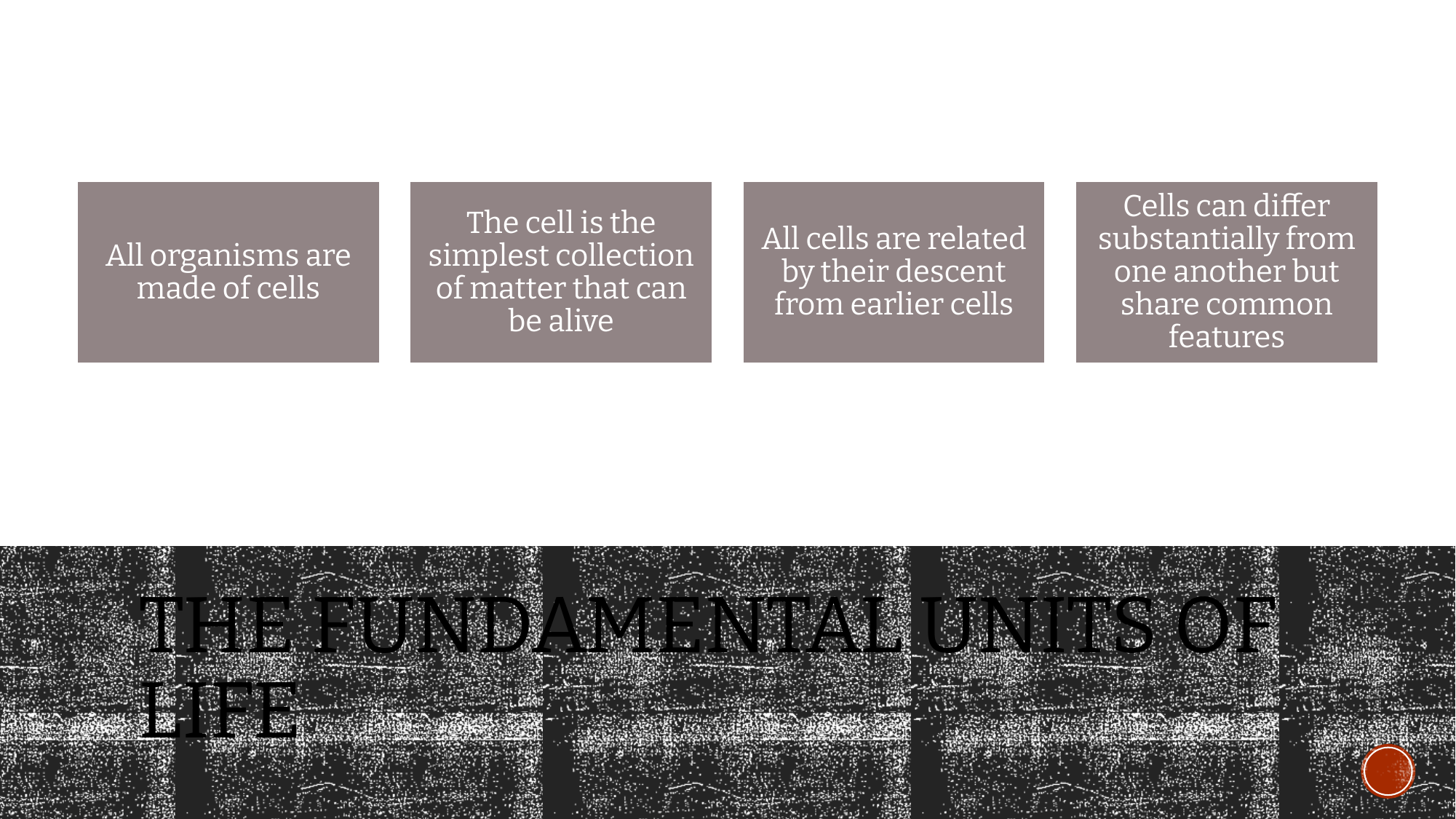

All organisms are made of cells
The cell is the simplest collection of matter that can be alive
All cells are related by their descent from earlier cells
Cells can differ substantially from one another but share common features

# The Fundamental Units of Life